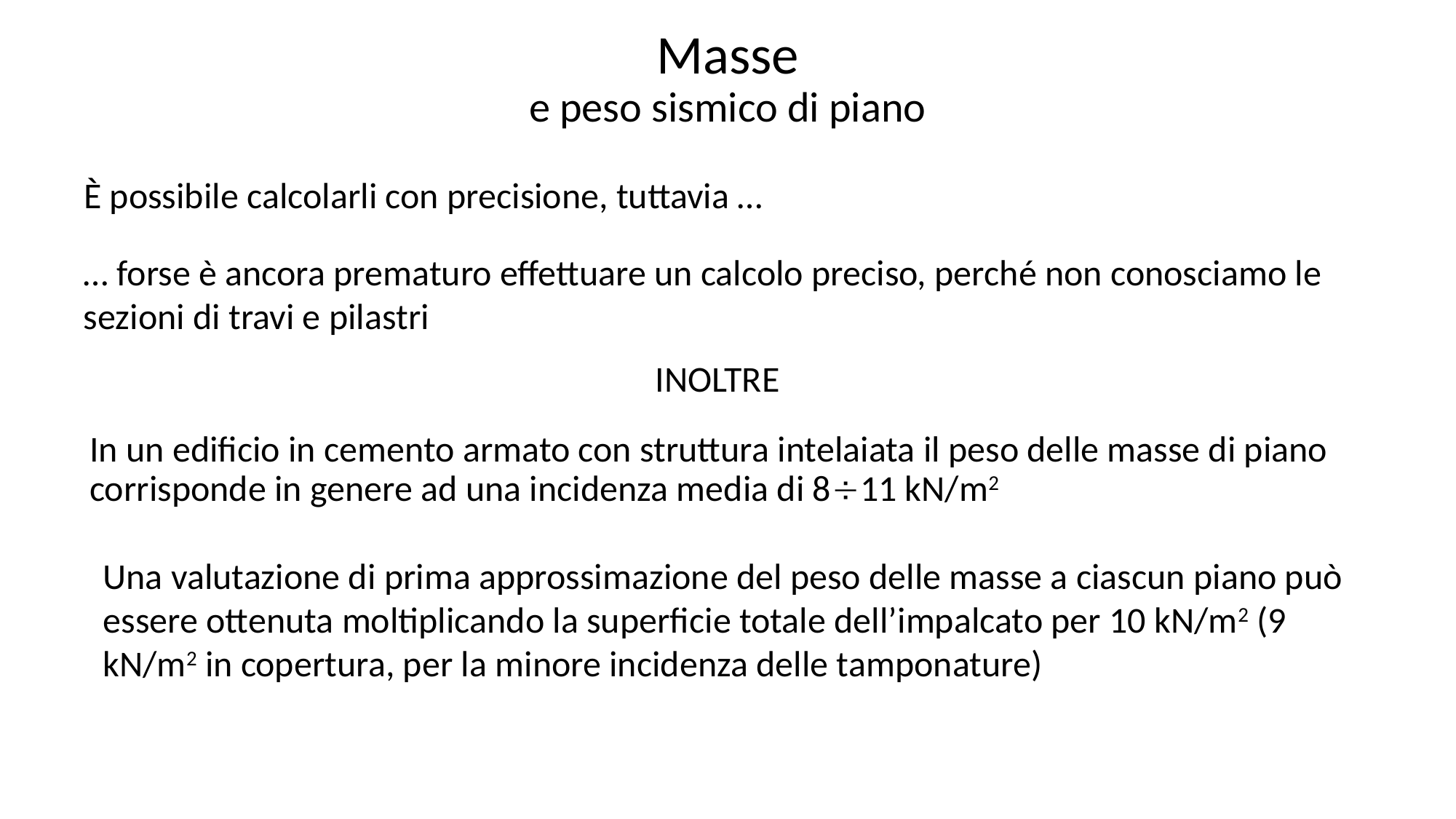

# Masse e peso sismico di piano
	È possibile calcolarli con precisione, tuttavia …
	… forse è ancora prematuro effettuare un calcolo preciso, perché non conosciamo le sezioni di travi e pilastri
INOLTRE
	In un edificio in cemento armato con struttura intelaiata il peso delle masse di piano corrisponde in genere ad una incidenza media di 8÷11 kN/m2
	Una valutazione di prima approssimazione del peso delle masse a ciascun piano può essere ottenuta moltiplicando la superficie totale dell’impalcato per 10 kN/m2 (9 kN/m2 in copertura, per la minore incidenza delle tamponature)